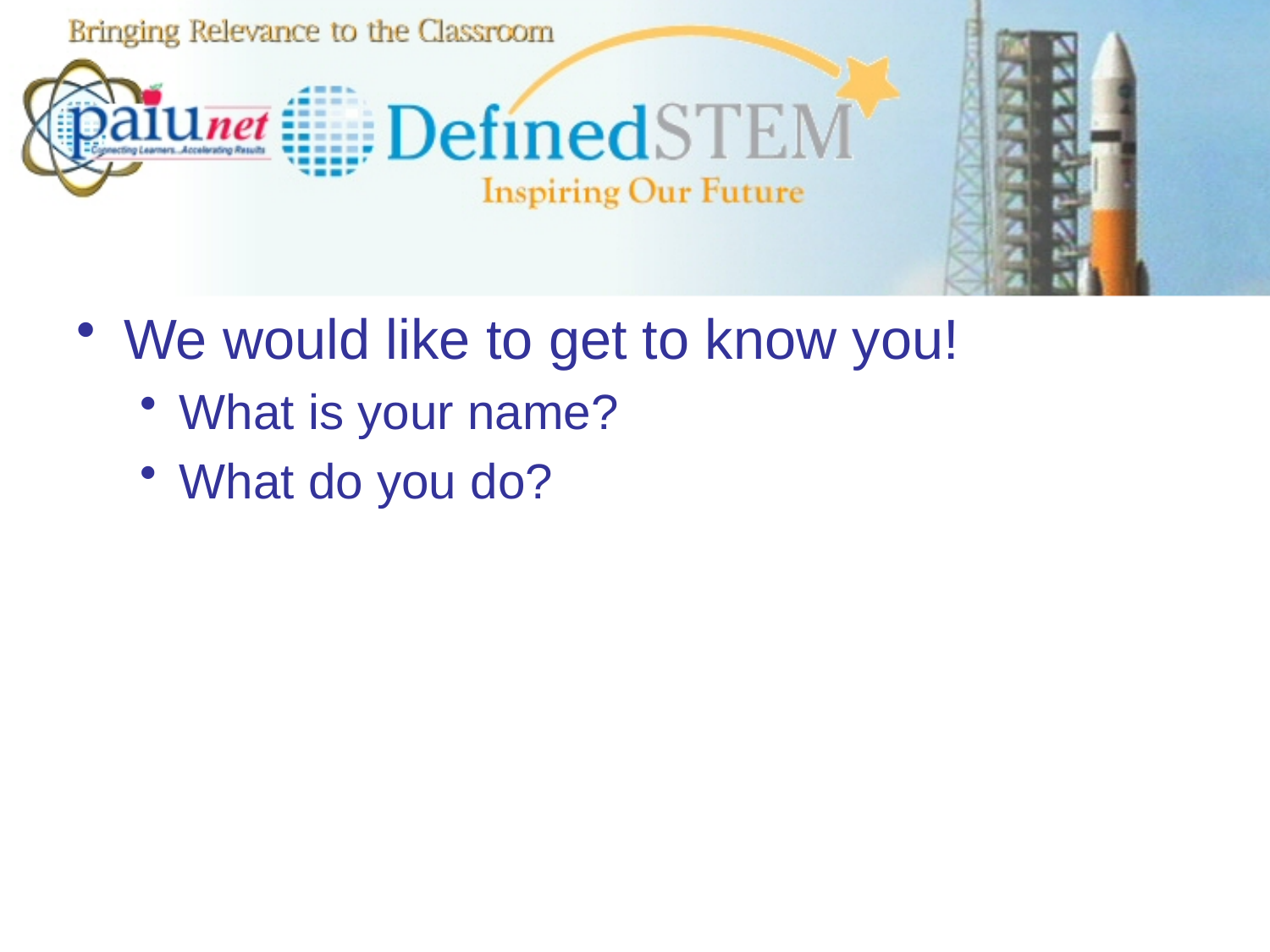

#
We would like to get to know you!
What is your name?
What do you do?